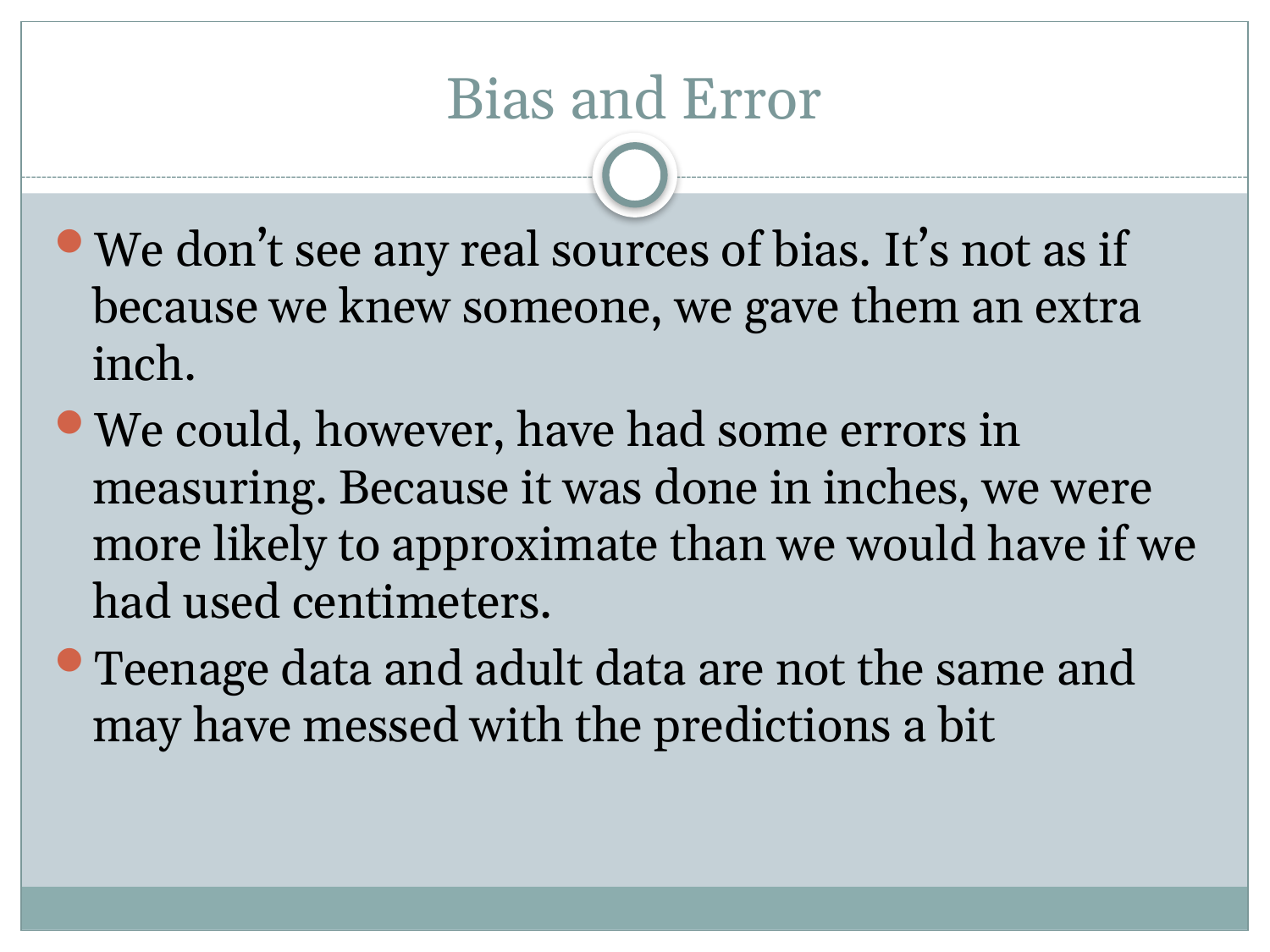

# Bias and Error
We don’t see any real sources of bias. It’s not as if because we knew someone, we gave them an extra inch.
We could, however, have had some errors in measuring. Because it was done in inches, we were more likely to approximate than we would have if we had used centimeters.
Teenage data and adult data are not the same and may have messed with the predictions a bit